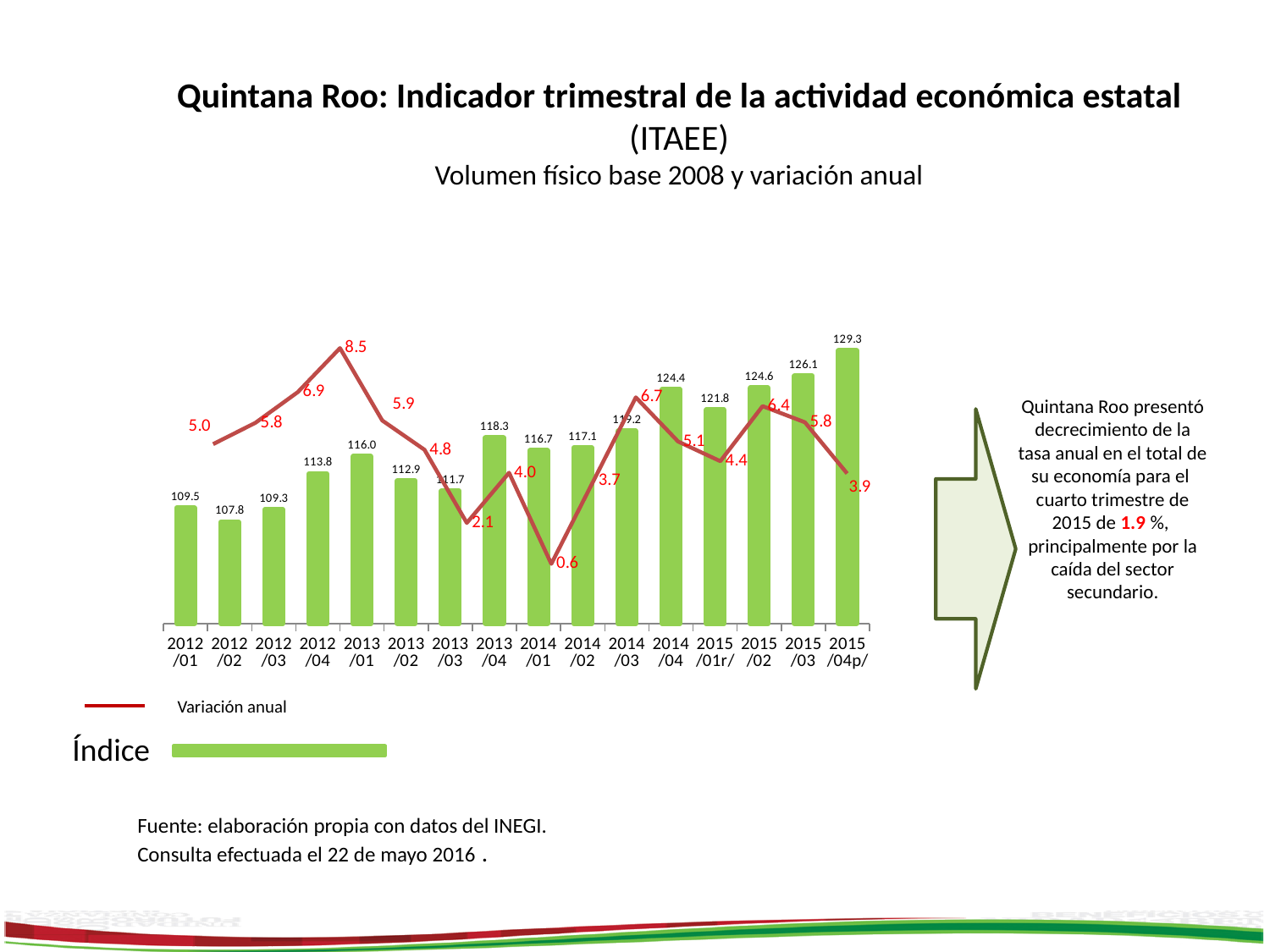

Quintana Roo: Indicador trimestral de la actividad económica estatal
(ITAEE)
Volumen físico base 2008 y variación anual

### Chart

| Category |  |
|---|---|
| 2012/01 | 109.53462602701005 |
| 2012/02 | 107.75461673909503 |
| 2012/03 | 109.32349758068797 |
| 2012/04 | 113.826846545732 |
| 2013/01 | 115.97800858952597 |
| 2013/02 | 112.93728409015803 |
| 2013/03 | 111.654005079173 |
| 2013/04 | 118.34377657927898 |
| 2014/01 | 116.71512539895703 |
| 2014/02 | 117.08806036255395 |
| 2014/03 | 119.16587455111097 |
| 2014/04 | 124.39367896276897 |
| 2015/01r/ | 121.83971426168702 |
| 2015/02 | 124.58889842237897 |
| 2015/03 | 126.09604813652993 |
| 2015/04p/ | 129.29477458905092 |

### Chart

| Category | Variación |
|---|---|
| 2012/01 | 5.016909875280998 |
| 2012/02 | 5.795759360512 |
| 2012/03 | 6.918912181707 |
| 2012/04 | 8.529120379332 |
| 2013/01 | 5.882507473870998 |
| 2013/02 | 4.809694013957 |
| 2013/03 | 2.131753511421 |
| 2013/04 | 3.968246657639 |
| 2014/01 | 0.6355660166920002 |
| 2014/02 | 3.675293155697 |
| 2014/03 | 6.727810136869996 |
| 2014/04 | 5.112142402721 |
| 2015/01r/ | 4.390681023743 |
| 2015/02 | 6.406151093971002 |
| 2015/03 | 5.815568938275996 |
| 2015/04p/ | 3.939987680362 |
Quintana Roo presentó decrecimiento de la tasa anual en el total de su economía para el  cuarto trimestre de 2015 de 1.9 %,  principalmente por la caída del sector secundario.

Variación anual
Índice

Fuente: elaboración propia con datos del INEGI.
Consulta efectuada el 22 de mayo 2016 .